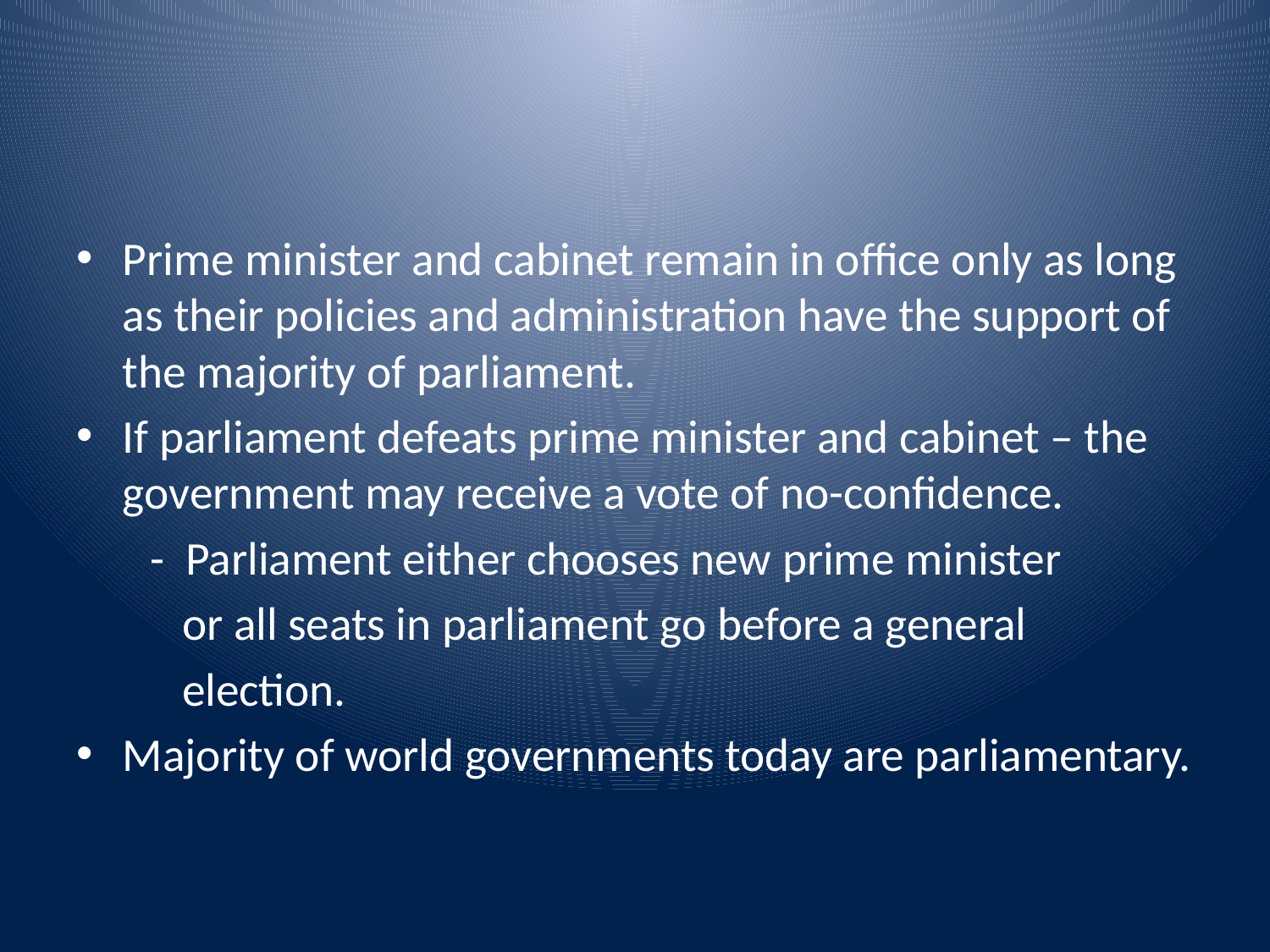

#
Prime minister and cabinet remain in office only as long as their policies and administration have the support of the majority of parliament.
If parliament defeats prime minister and cabinet – the government may receive a vote of no-confidence.
       -  Parliament either chooses new prime minister
          or all seats in parliament go before a general
          election.
Majority of world governments today are parliamentary.